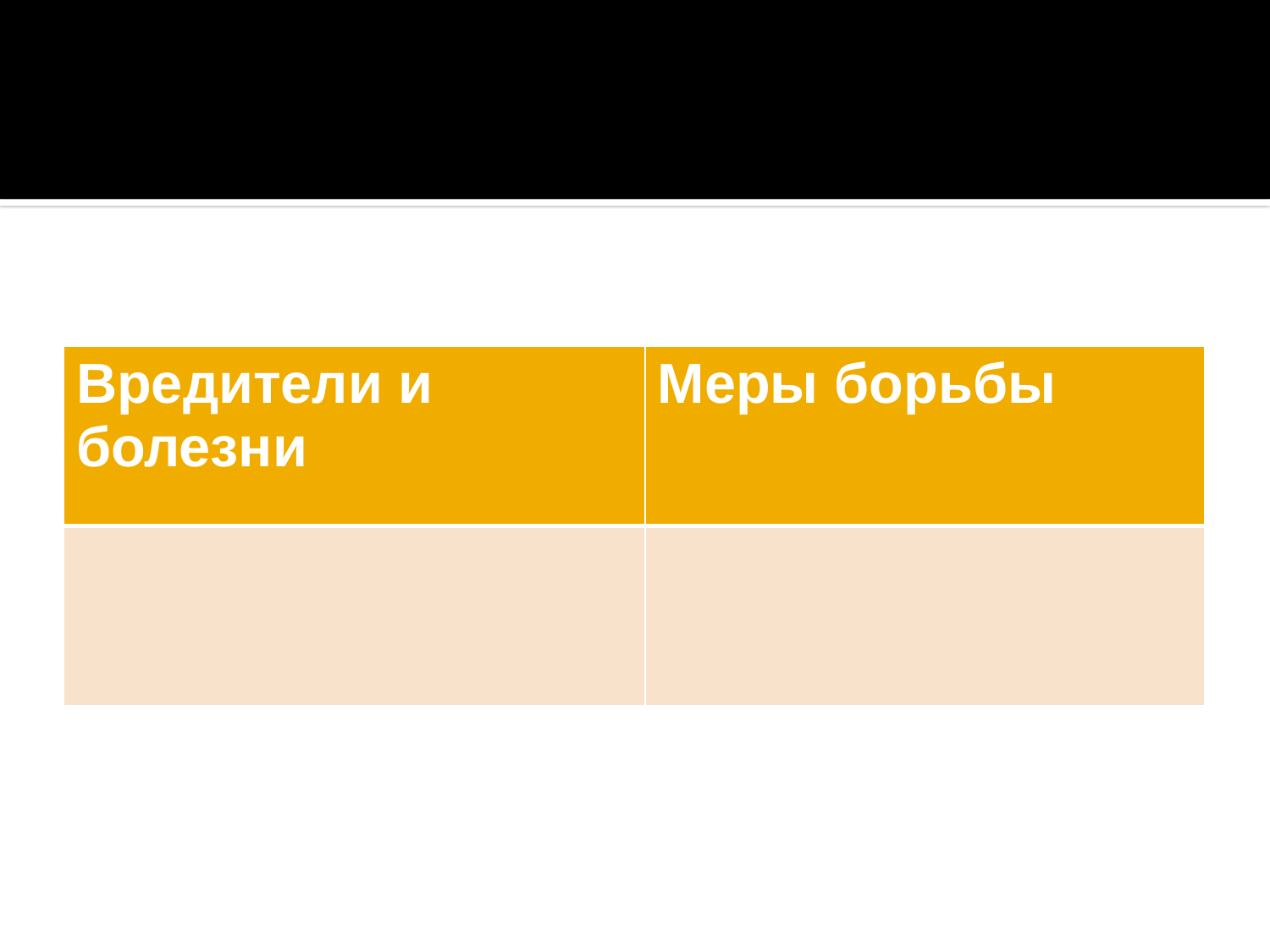

| Вредители и болезни | Меры борьбы |
| --- | --- |
|  |  |